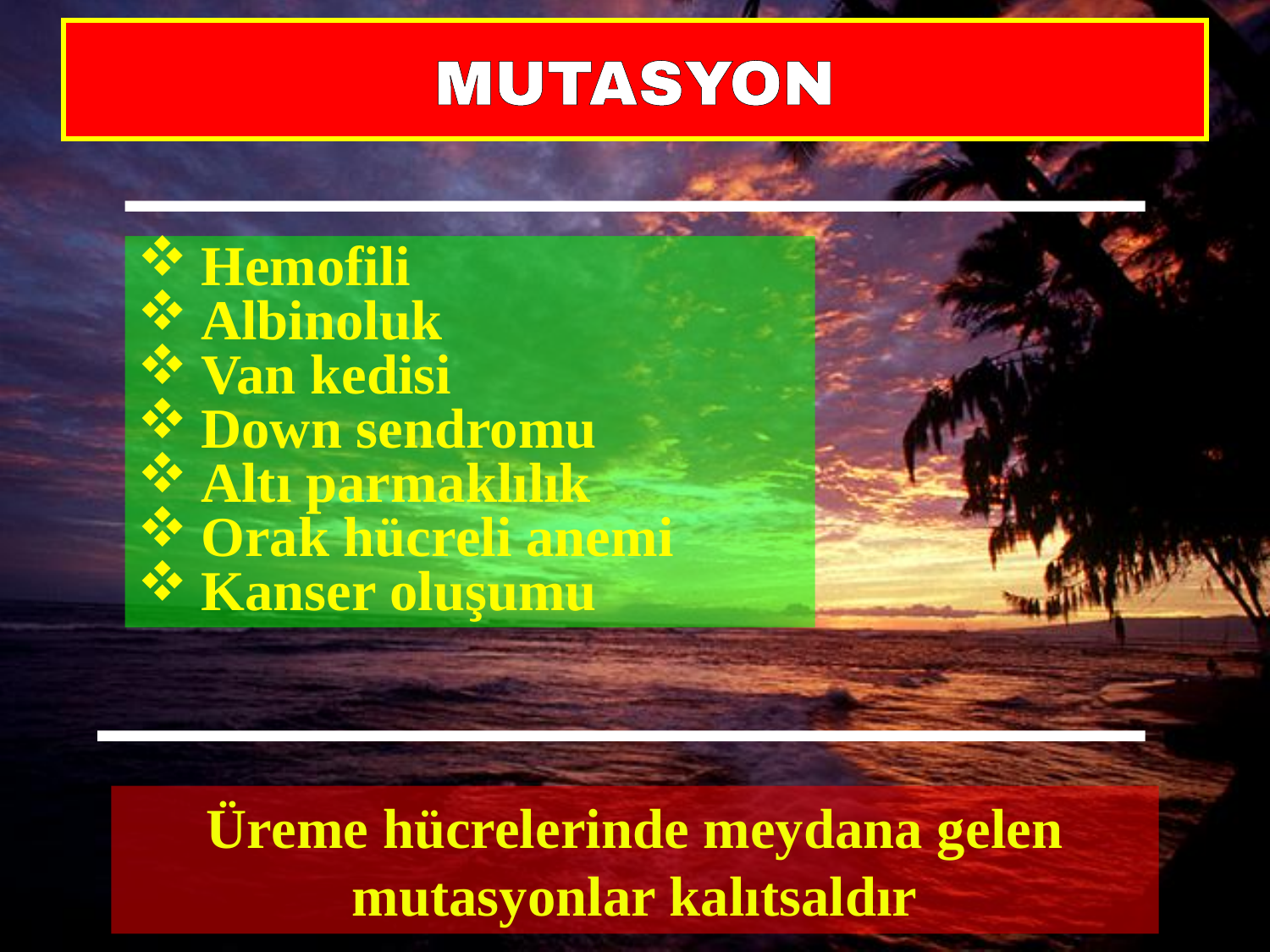

MUTASYON

Hemofili
Albinoluk
Van kedisi
Down sendromu
Altı parmaklılık
Orak hücreli anemi
Kanser oluşumu

Üreme hücrelerinde meydana gelen mutasyonlar kalıtsaldır